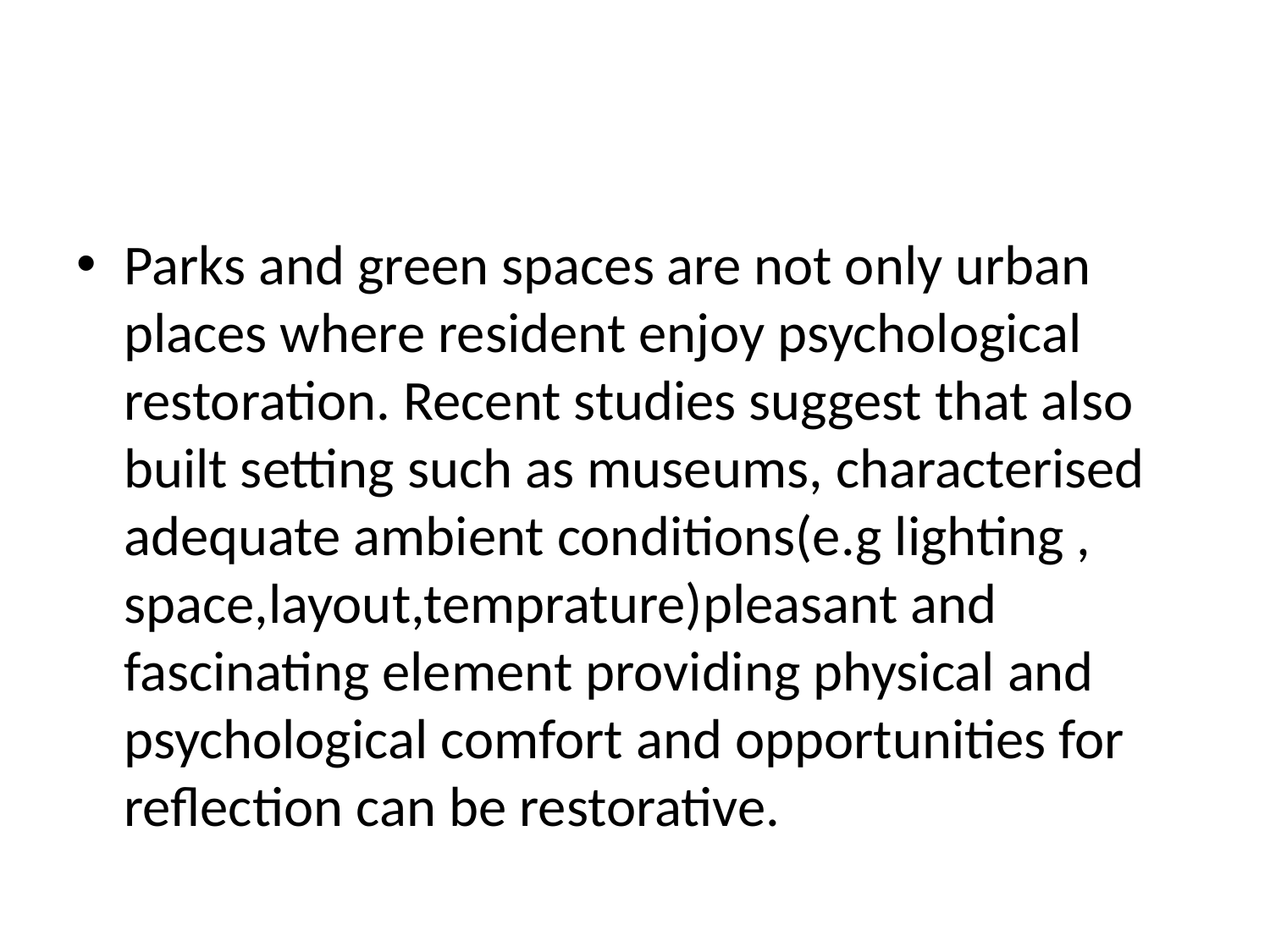

#
Parks and green spaces are not only urban places where resident enjoy psychological restoration. Recent studies suggest that also built setting such as museums, characterised adequate ambient conditions(e.g lighting , space,layout,temprature)pleasant and fascinating element providing physical and psychological comfort and opportunities for reflection can be restorative.